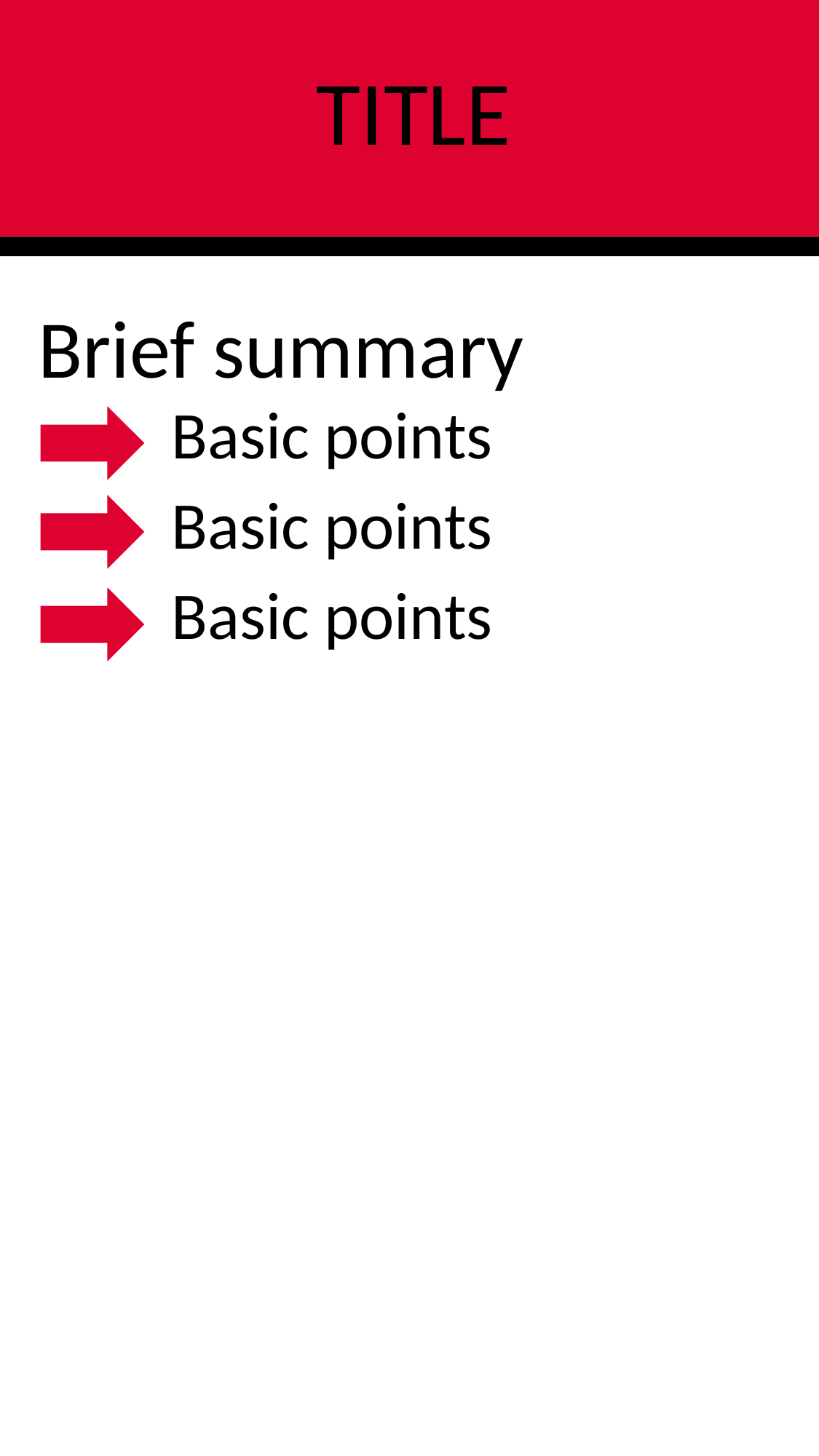

# TITLE

Brief summary
Basic points
Basic points
Basic points